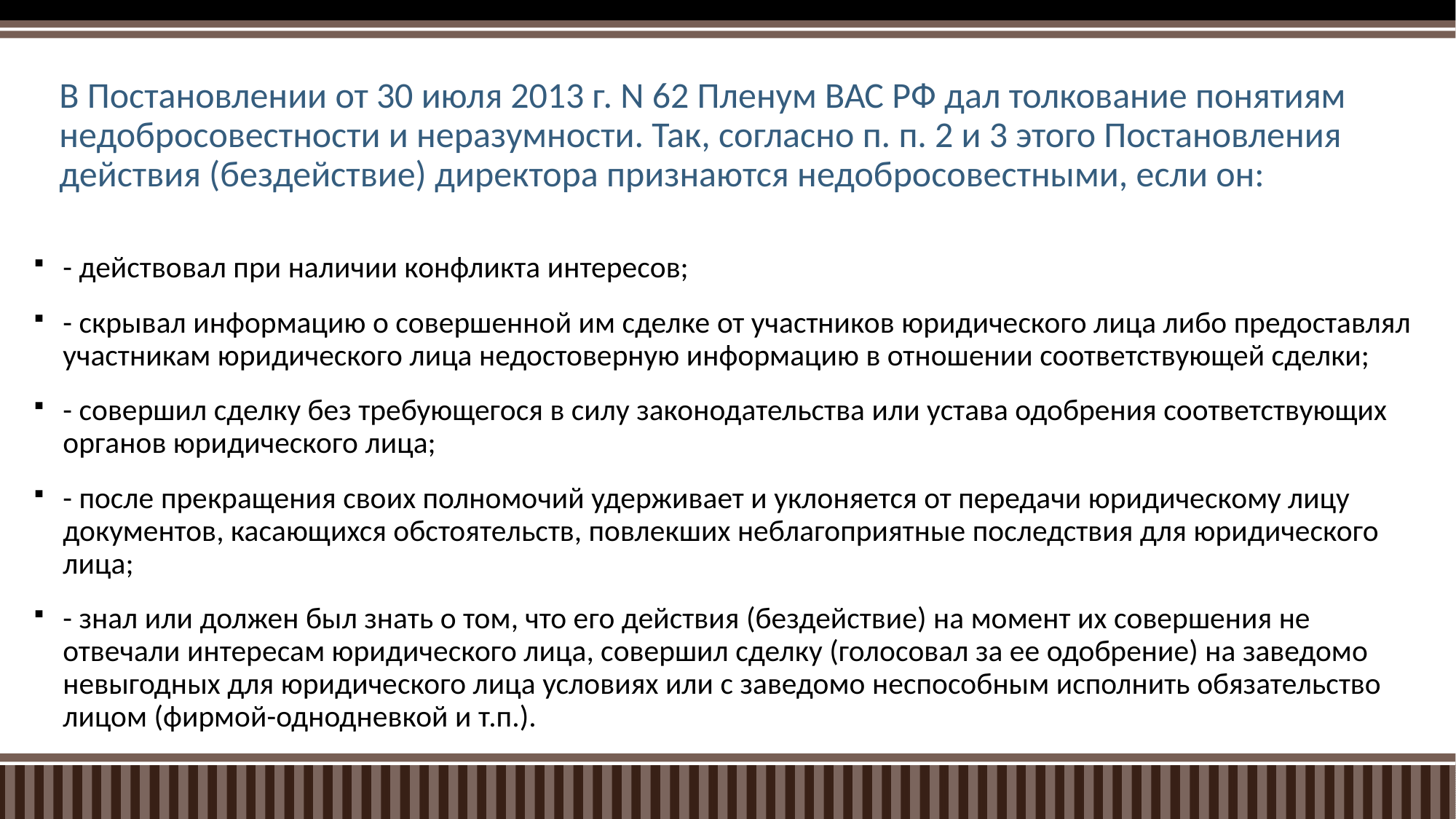

# В Постановлении от 30 июля 2013 г. N 62 Пленум ВАС РФ дал толкование понятиям недобросовестности и неразумности. Так, согласно п. п. 2 и 3 этого Постановления действия (бездействие) директора признаются недобросовестными, если он:
- действовал при наличии конфликта интересов;
- скрывал информацию о совершенной им сделке от участников юридического лица либо предоставлял участникам юридического лица недостоверную информацию в отношении соответствующей сделки;
- совершил сделку без требующегося в силу законодательства или устава одобрения соответствующих органов юридического лица;
- после прекращения своих полномочий удерживает и уклоняется от передачи юридическому лицу документов, касающихся обстоятельств, повлекших неблагоприятные последствия для юридического лица;
- знал или должен был знать о том, что его действия (бездействие) на момент их совершения не отвечали интересам юридического лица, совершил сделку (голосовал за ее одобрение) на заведомо невыгодных для юридического лица условиях или с заведомо неспособным исполнить обязательство лицом (фирмой-однодневкой и т.п.).